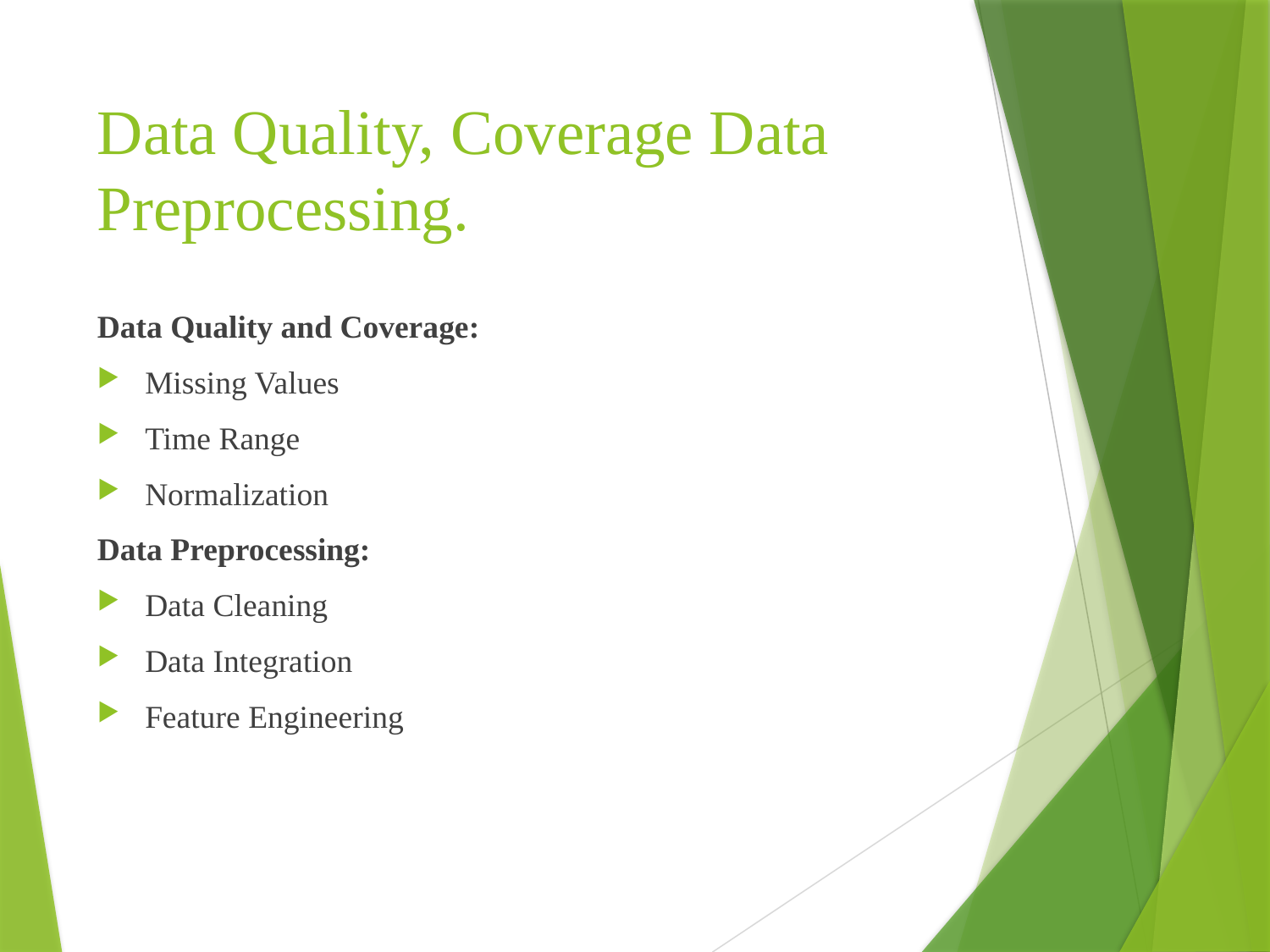

# Data Quality, Coverage Data Preprocessing.
Data Quality and Coverage:
Missing Values
Time Range
Normalization
Data Preprocessing:
Data Cleaning
Data Integration
Feature Engineering